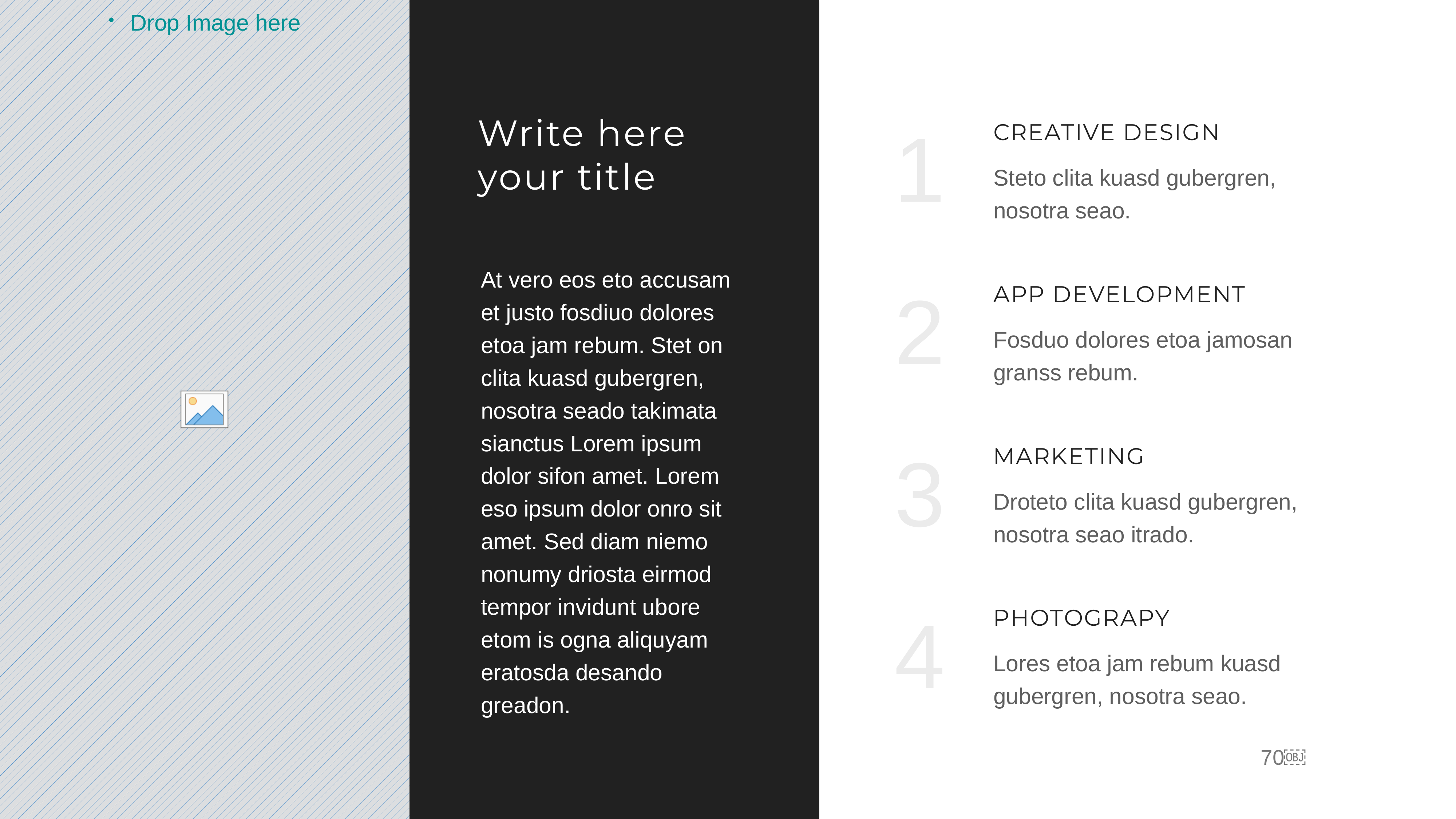

1
CREATIVE DESIGN
Write here
your title
Steto clita kuasd gubergren, nosotra seao.
2
At vero eos eto accusam et justo fosdiuo dolores etoa jam rebum. Stet on clita kuasd gubergren, nosotra seado takimata sianctus Lorem ipsum dolor sifon amet. Lorem eso ipsum dolor onro sit amet. Sed diam niemo nonumy driosta eirmod tempor invidunt ubore etom is ogna aliquyam eratosda desando greadon.
APP DEVELOPMENT
Fosduo dolores etoa jamosan  granss rebum.
3
MARKETING
Droteto clita kuasd gubergren, nosotra seao itrado.
4
PHOTOGRAPY
Lores etoa jam rebum kuasd gubergren, nosotra seao.